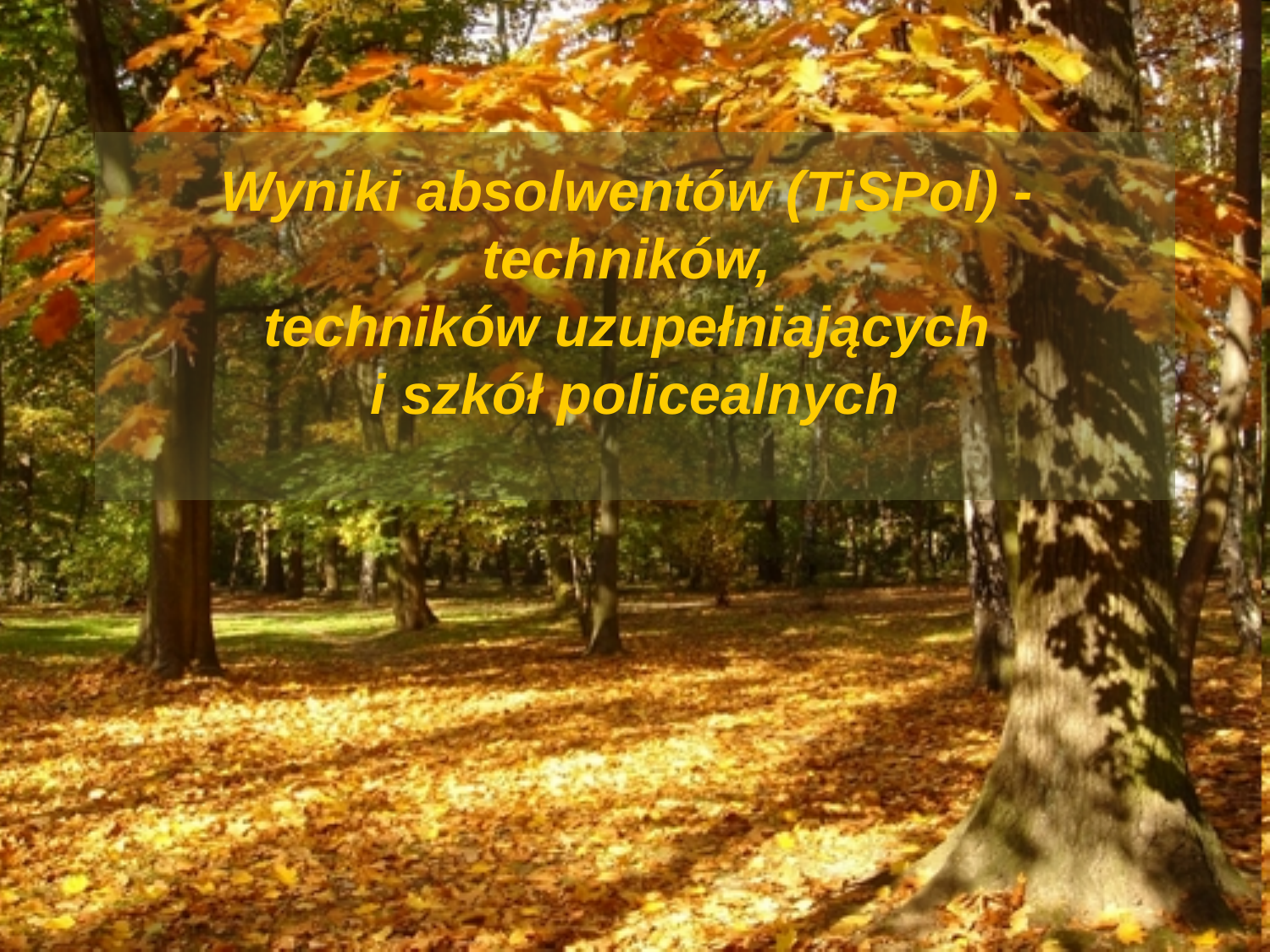

# Wyniki absolwentów (TiSPol) - techników, techników uzupełniających i szkół policealnych